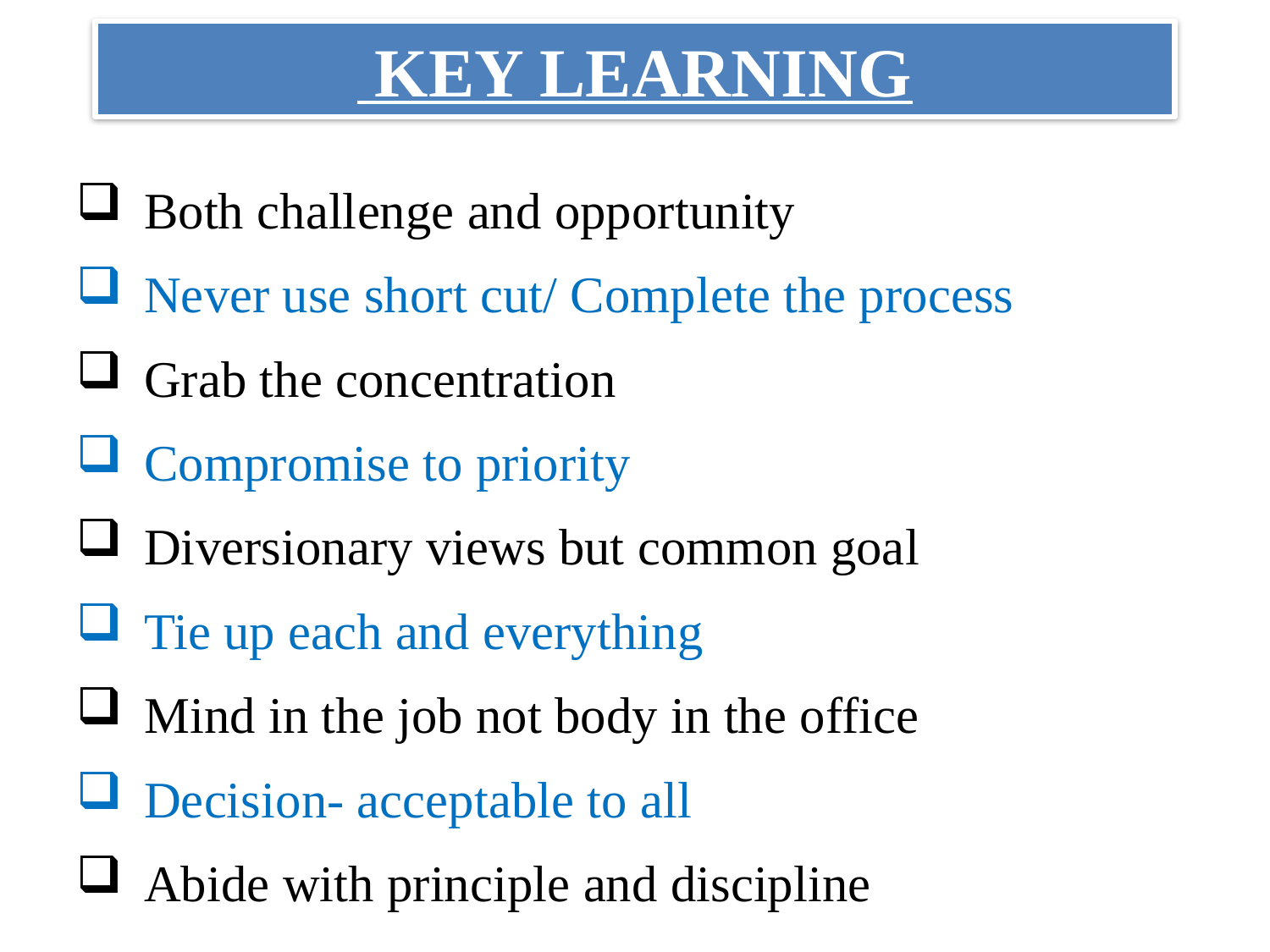

# KEY LEARNING
  Both challenge and opportunity
  Never use short cut/ Complete the process
  Grab the concentration
  Compromise to priority
  Diversionary views but common goal
  Tie up each and everything
  Mind in the job not body in the office
  Decision- acceptable to all
  Abide with principle and discipline